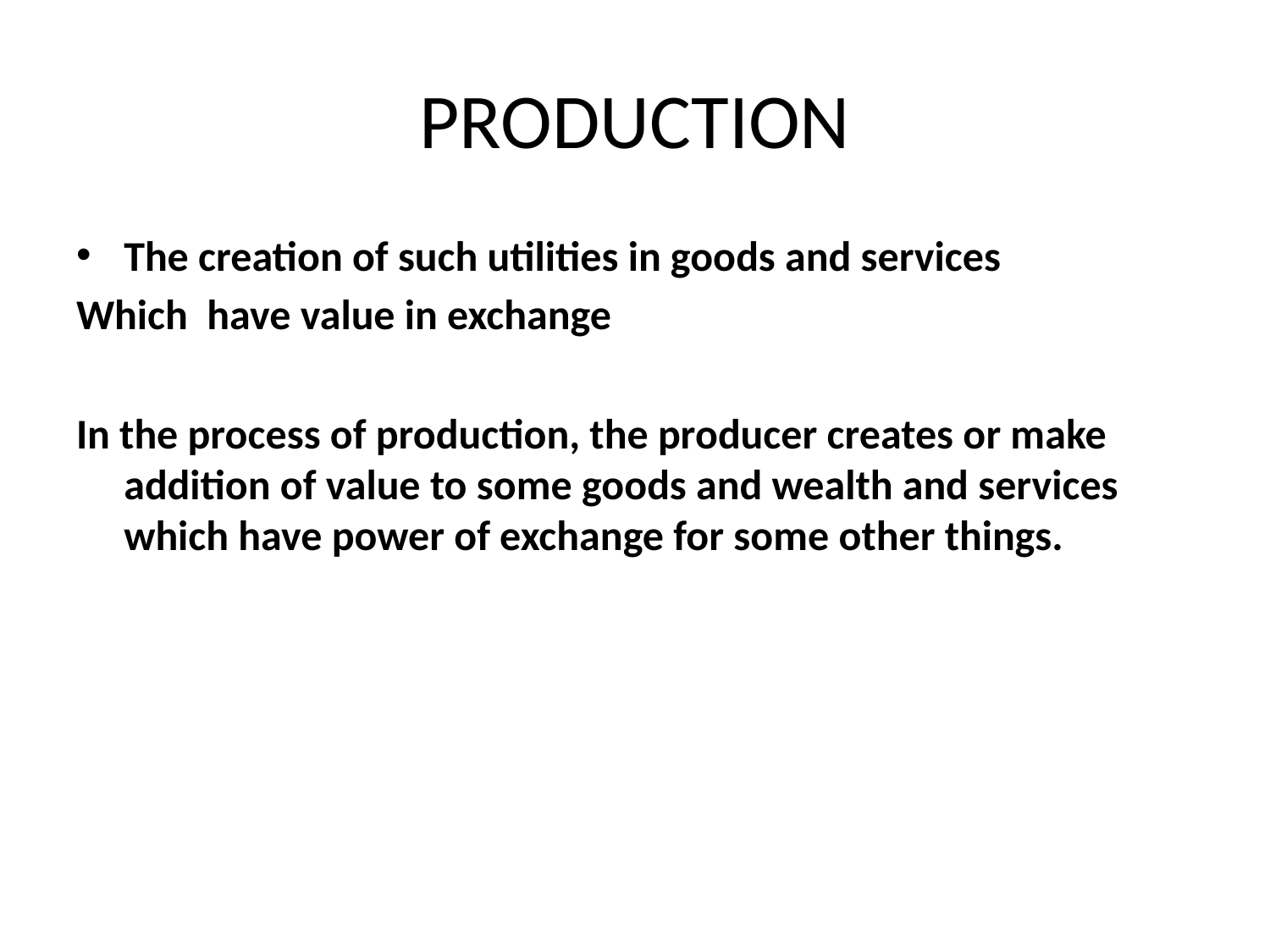

# PRODUCTION
The creation of such utilities in goods and services
Which  have value in exchange

In the process of production, the producer creates or make addition of value to some goods and wealth and services which have power of exchange for some other things.